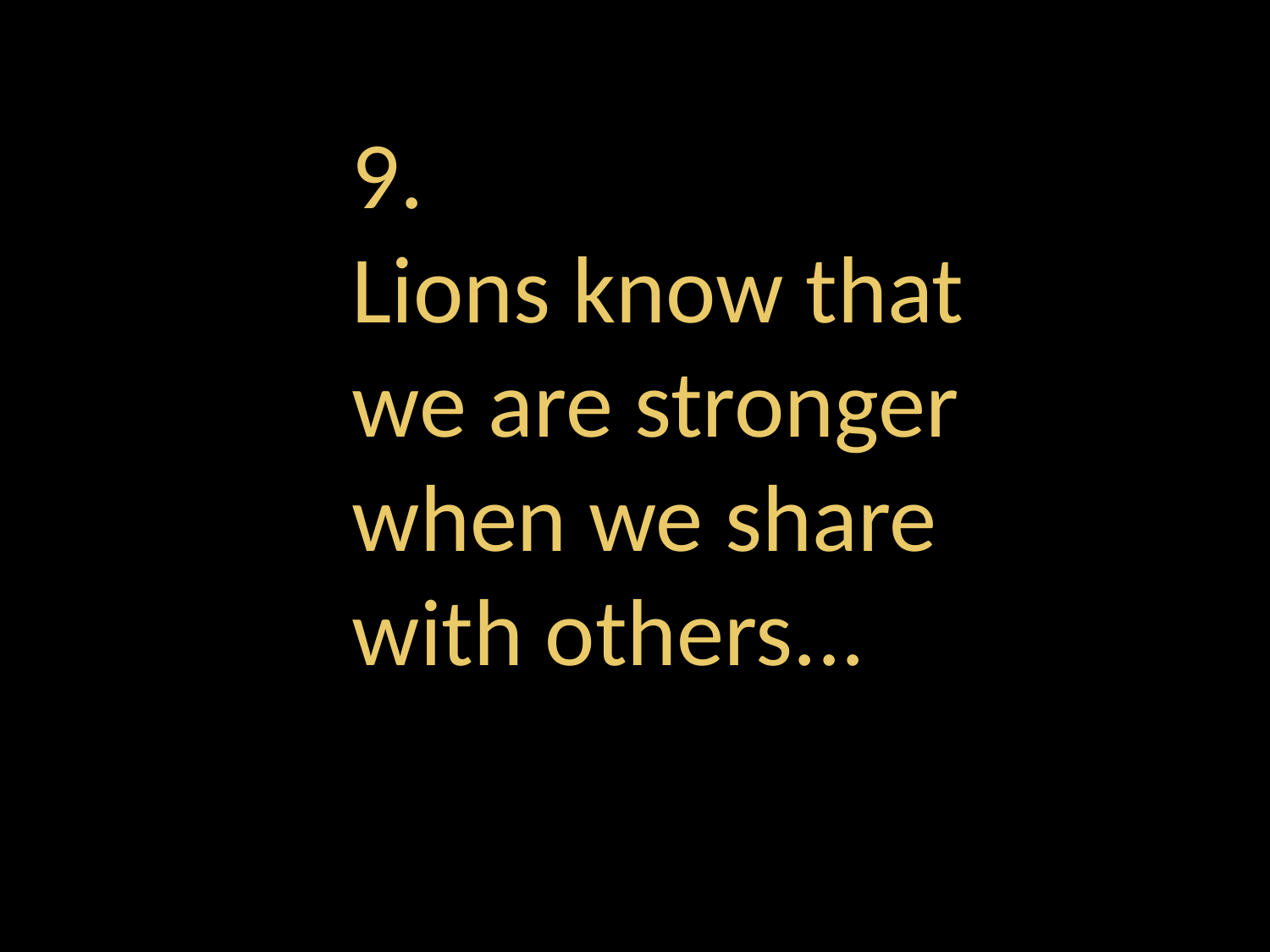

9.
Lions know that we are stronger when we share with others...